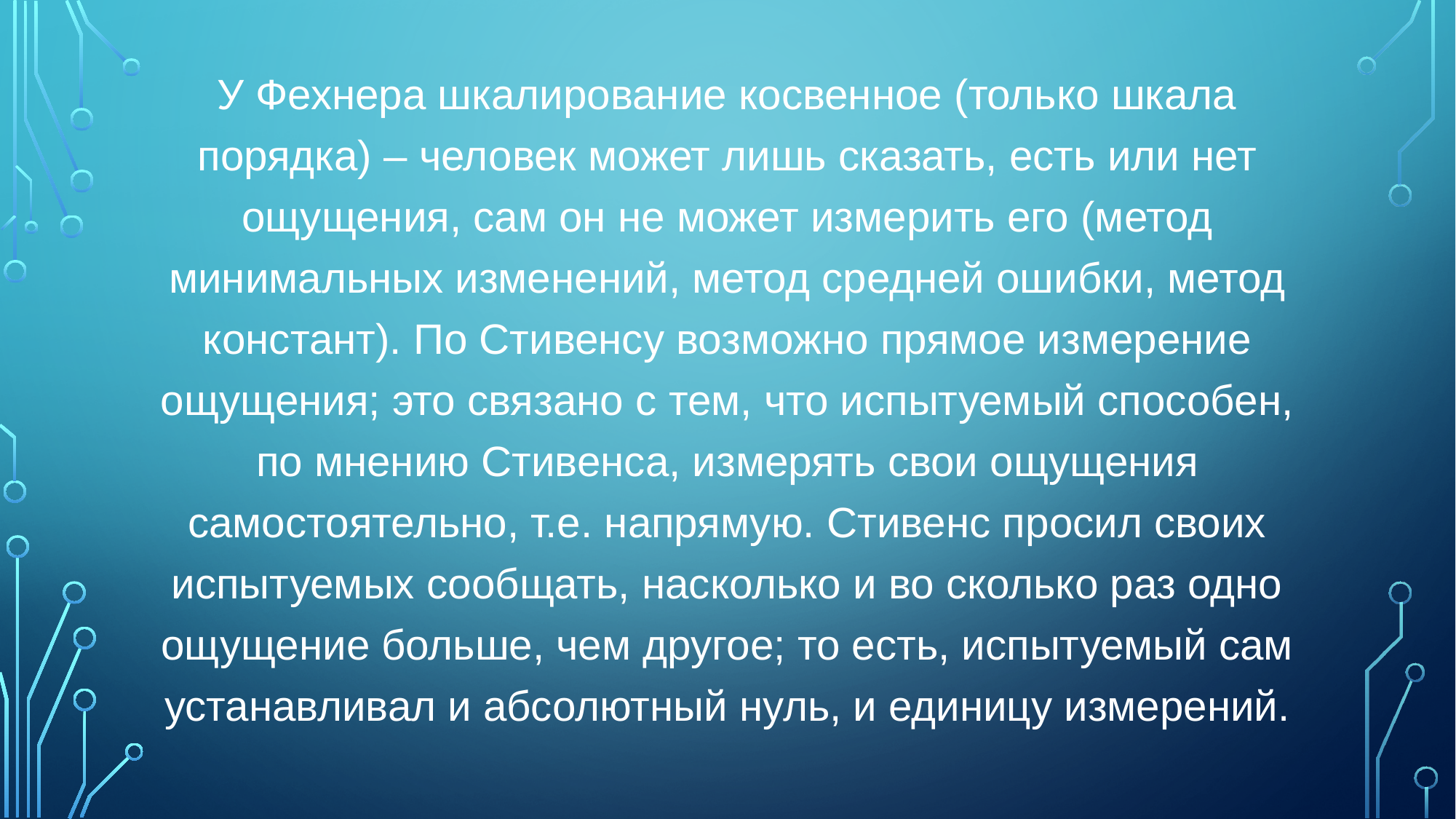

У Фехнера шкалирование косвенное (только шкала порядка) – человек может лишь сказать, есть или нет ощущения, сам он не может измерить его (метод минимальных изменений, метод средней ошибки, метод констант). По Стивенсу возможно прямое измерение ощущения; это связано с тем, что испытуемый способен, по мнению Стивенса, измерять свои ощущения самостоятельно, т.е. напрямую. Стивенс просил своих испытуемых сообщать, насколько и во сколько раз одно ощущение больше, чем другое; то есть, испытуемый сам устанавливал и абсолютный нуль, и единицу измерений.